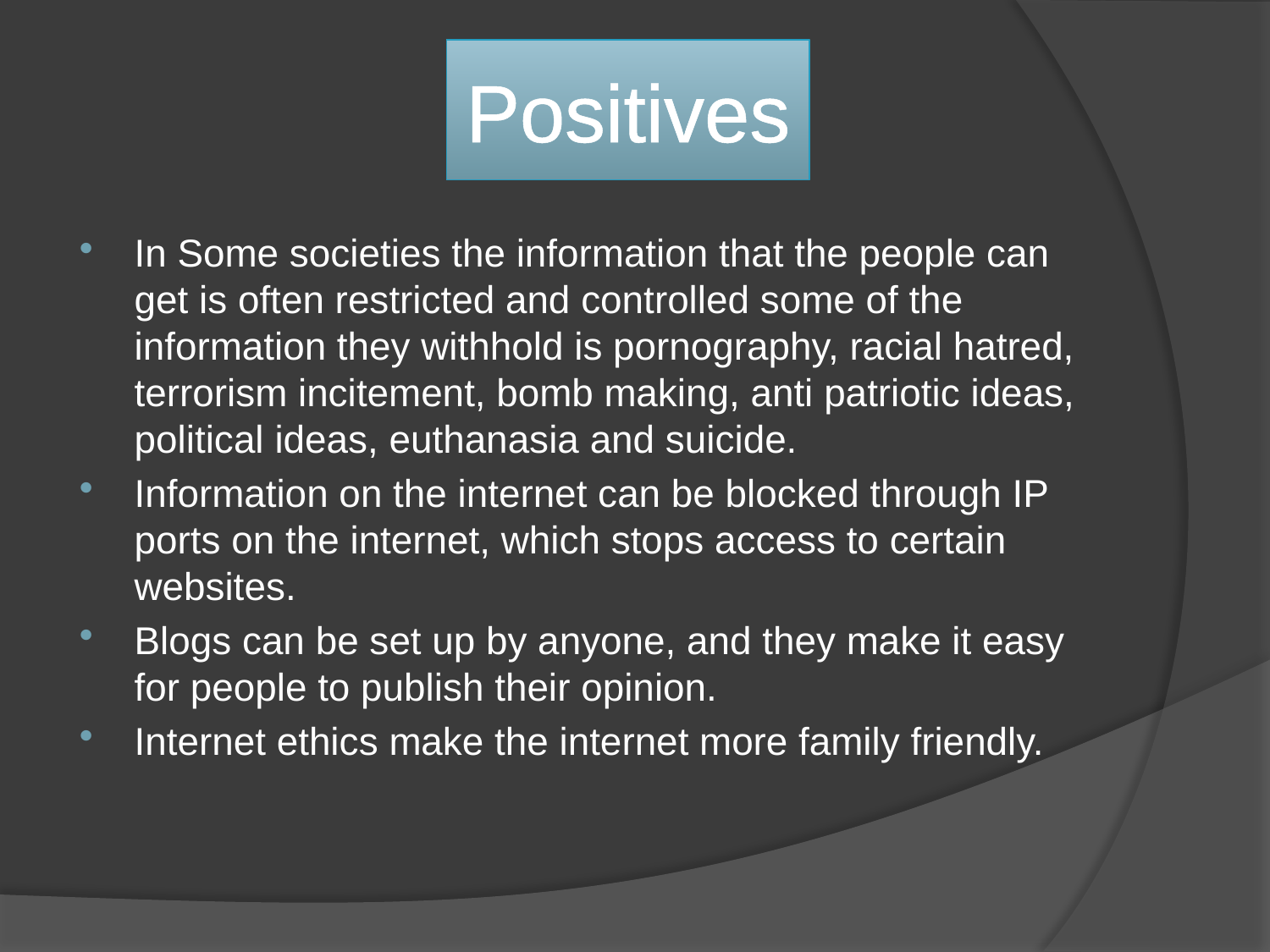

# Positives
In Some societies the information that the people can get is often restricted and controlled some of the information they withhold is pornography, racial hatred, terrorism incitement, bomb making, anti patriotic ideas, political ideas, euthanasia and suicide.
Information on the internet can be blocked through IP ports on the internet, which stops access to certain websites.
Blogs can be set up by anyone, and they make it easy for people to publish their opinion.
Internet ethics make the internet more family friendly.